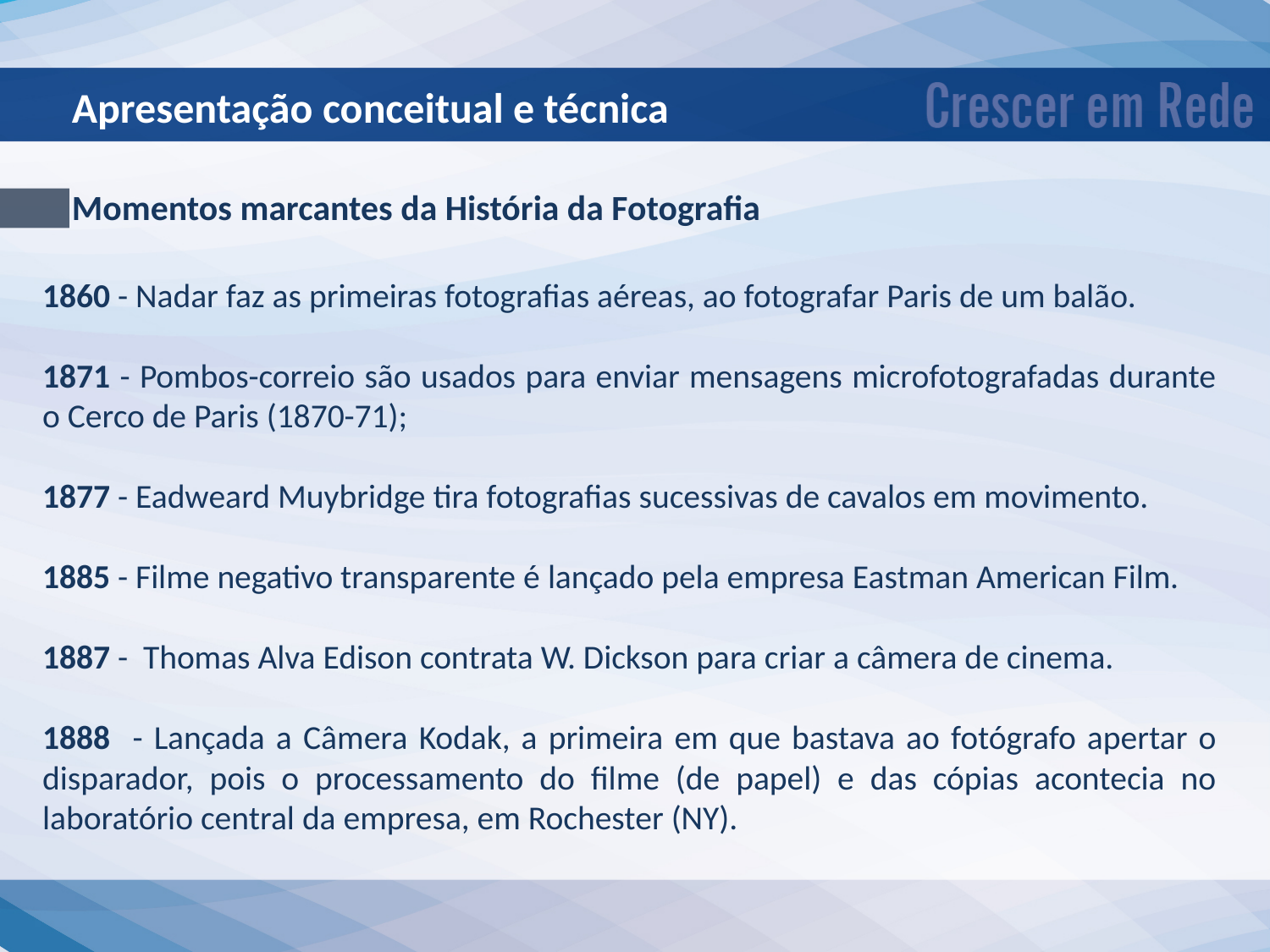

Apresentação conceitual e técnica
Momentos marcantes da História da Fotografia

1860 - Nadar faz as primeiras fotografias aéreas, ao fotografar Paris de um balão.

1871 - Pombos-correio são usados para enviar mensagens microfotografadas durante o Cerco de Paris (1870-71);

1877 - Eadweard Muybridge tira fotografias sucessivas de cavalos em movimento.

1885 - Filme negativo transparente é lançado pela empresa Eastman American Film.

1887 -  Thomas Alva Edison contrata W. Dickson para criar a câmera de cinema.

1888  - Lançada a Câmera Kodak, a primeira em que bastava ao fotógrafo apertar o disparador, pois o processamento do filme (de papel) e das cópias acontecia no laboratório central da empresa, em Rochester (NY).